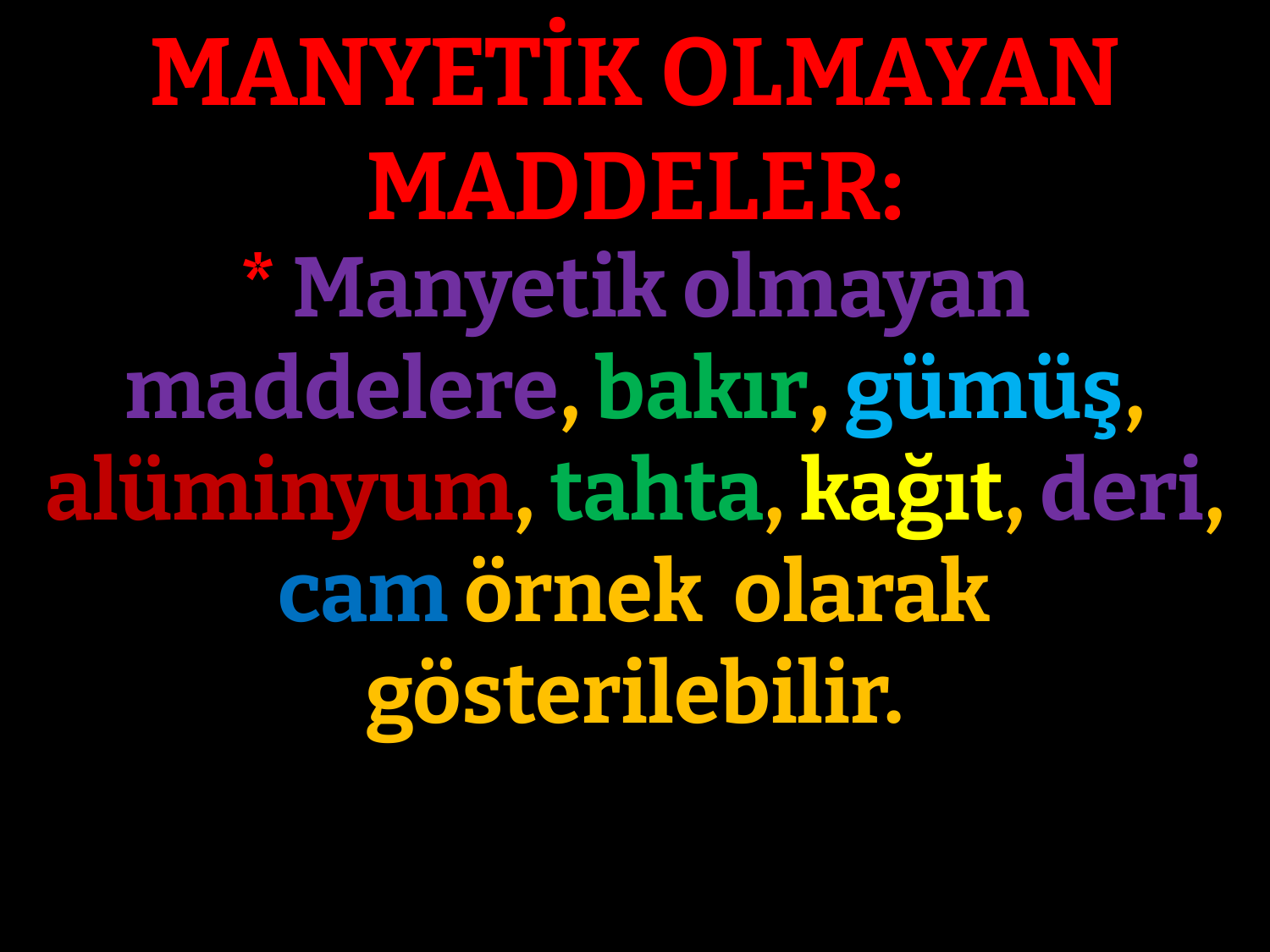

MANYETİK OLMAYAN MADDELER:
* Manyetik olmayan maddelere, bakır, gümüş, alüminyum, tahta, kağıt, deri, cam örnek  olarak
gösterilebilir.
#